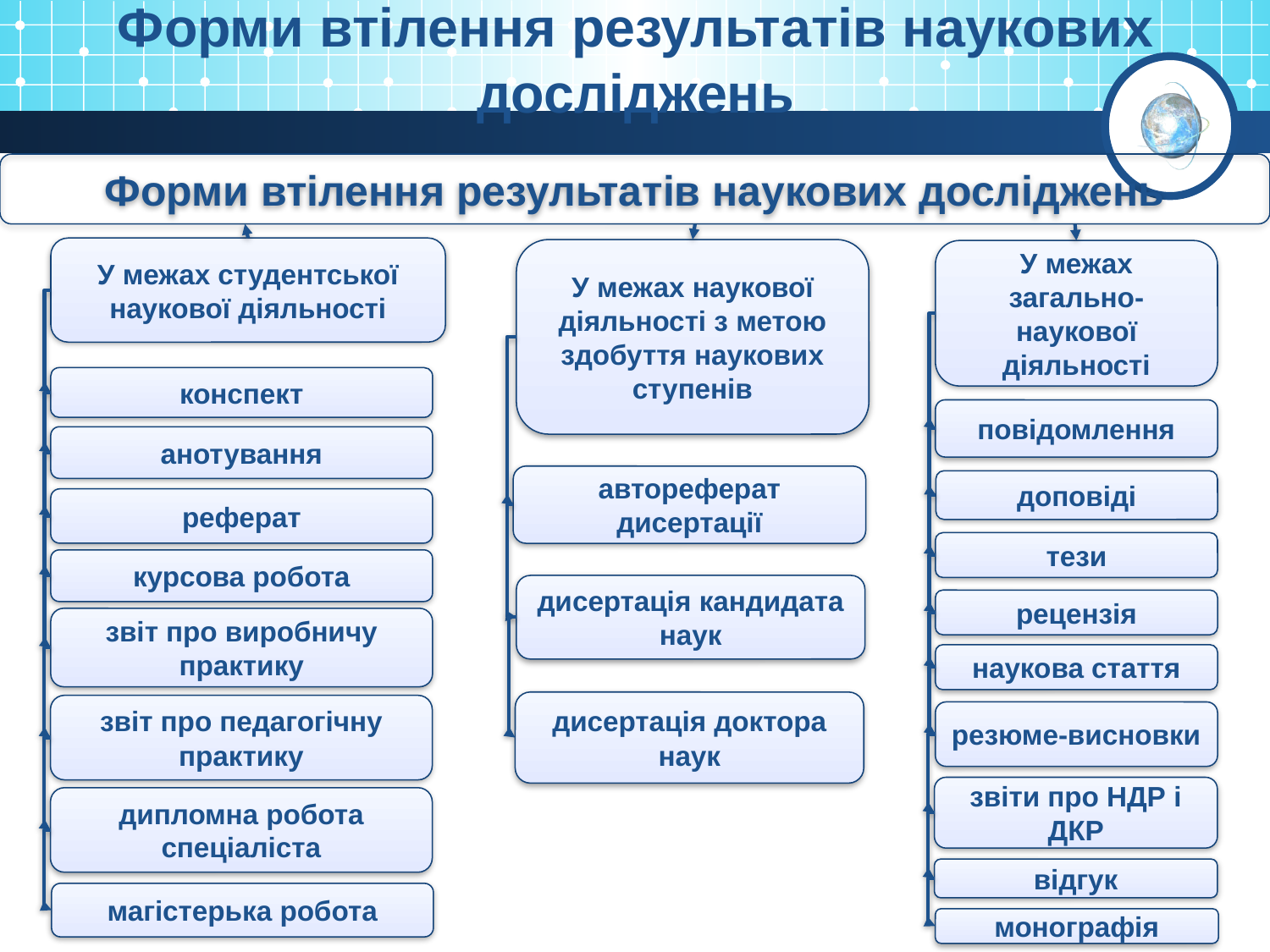

Форми втілення результатів наукових досліджень
Форми втілення результатів наукових досліджень
У межах студентської наукової діяльності
У межах наукової діяльності з метою здобуття наукових ступенів
У межах загально-наукової діяльності
конспект
повідомлення
анотування
автореферат дисертації
доповіді
реферат
тези
курсова робота
дисертація кандидата наук
рецензія
звіт про виробничу практику
наукова стаття
дисертація доктора наук
звіт про педагогічну практику
резюме-висновки
звіти про НДР і ДКР
дипломна робота спеціаліста
відгук
магістерька робота
монографія